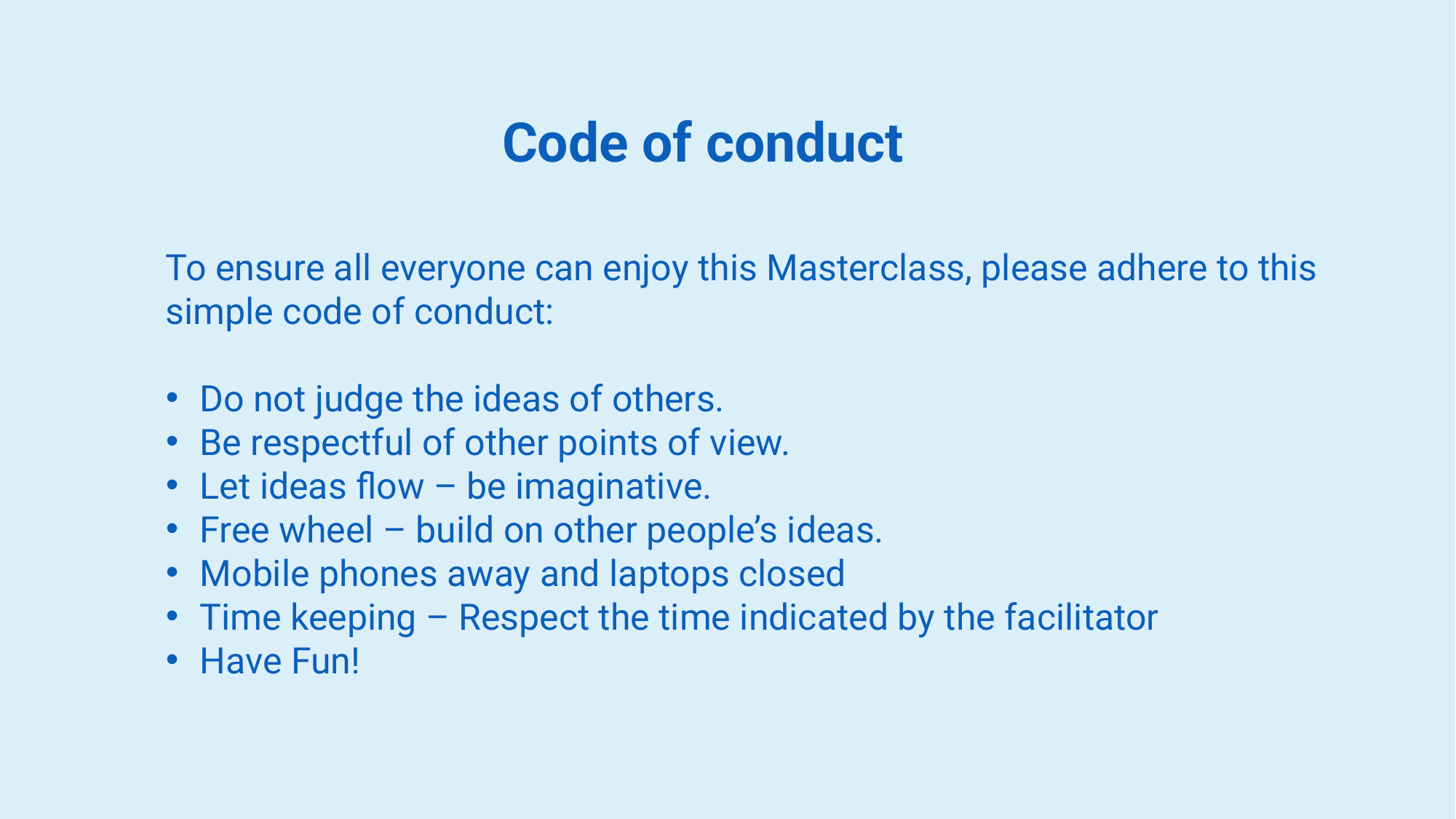

Code of conduct
To ensure all everyone can enjoy this Masterclass, please adhere to this simple code of conduct:

Do not judge the ideas of others.
Be respectful of other points of view.
Let ideas flow – be imaginative.
Free wheel – build on other people’s ideas.
Mobile phones away and laptops closed
Time keeping – Respect the time indicated by the facilitator
Have Fun!